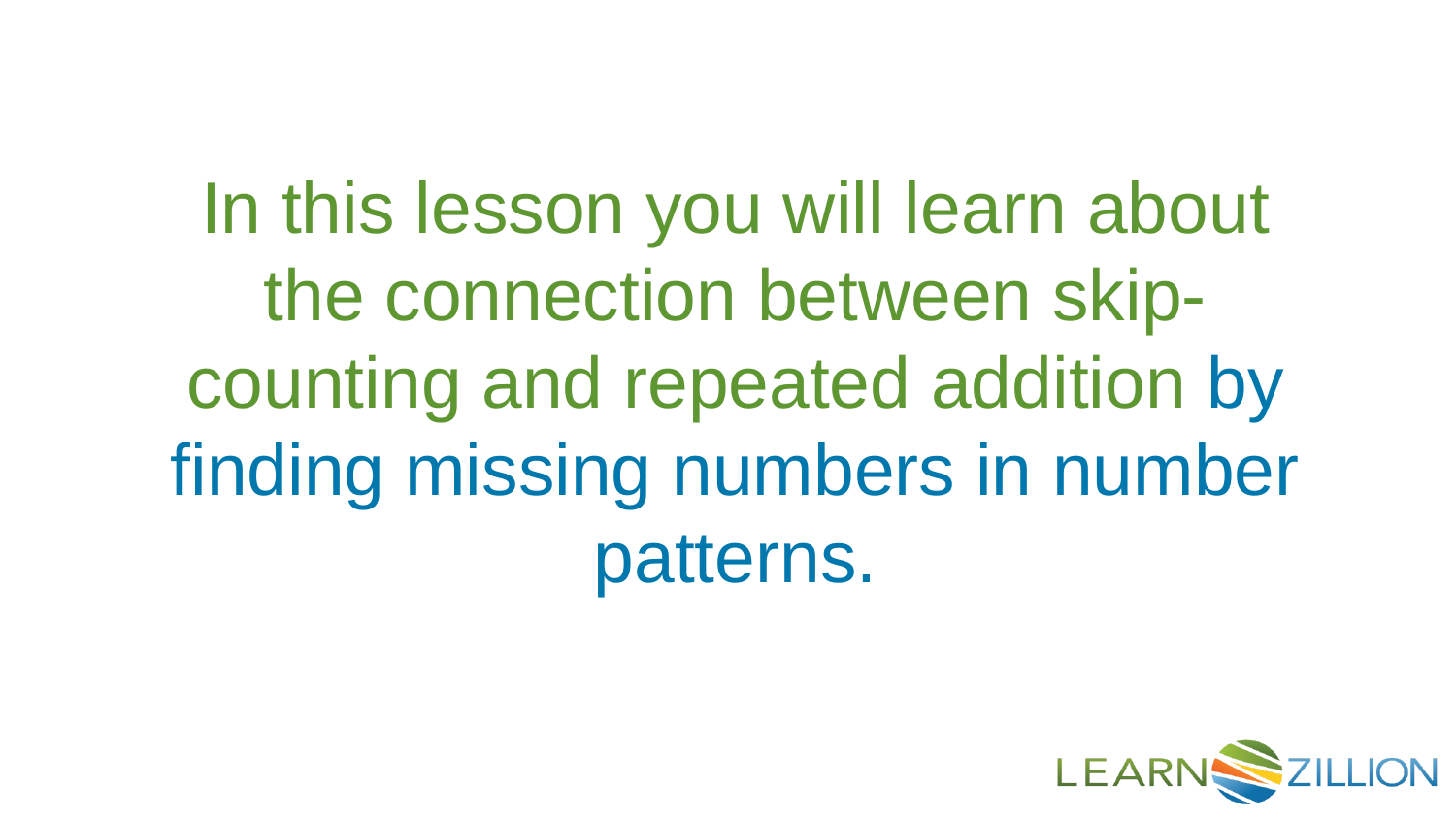

In this lesson you will learn about the connection between skip-counting and repeated addition by finding missing numbers in number patterns.